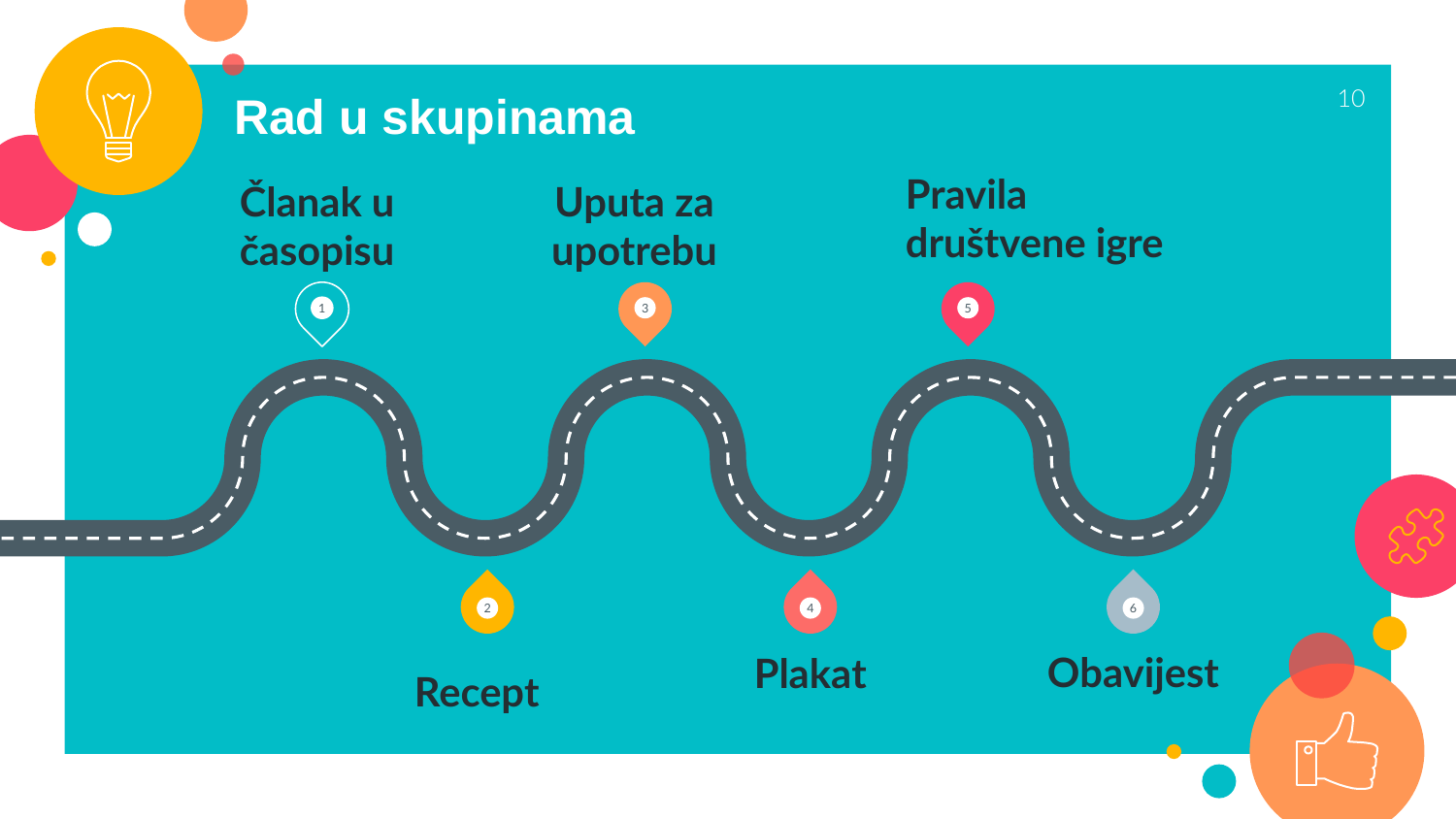

10
Rad u skupinama
Pravila društvene igre
Članak u časopisu
Uputa za upotrebu

1

3

5

2

4

6
Recept
Obavijest
Plakat